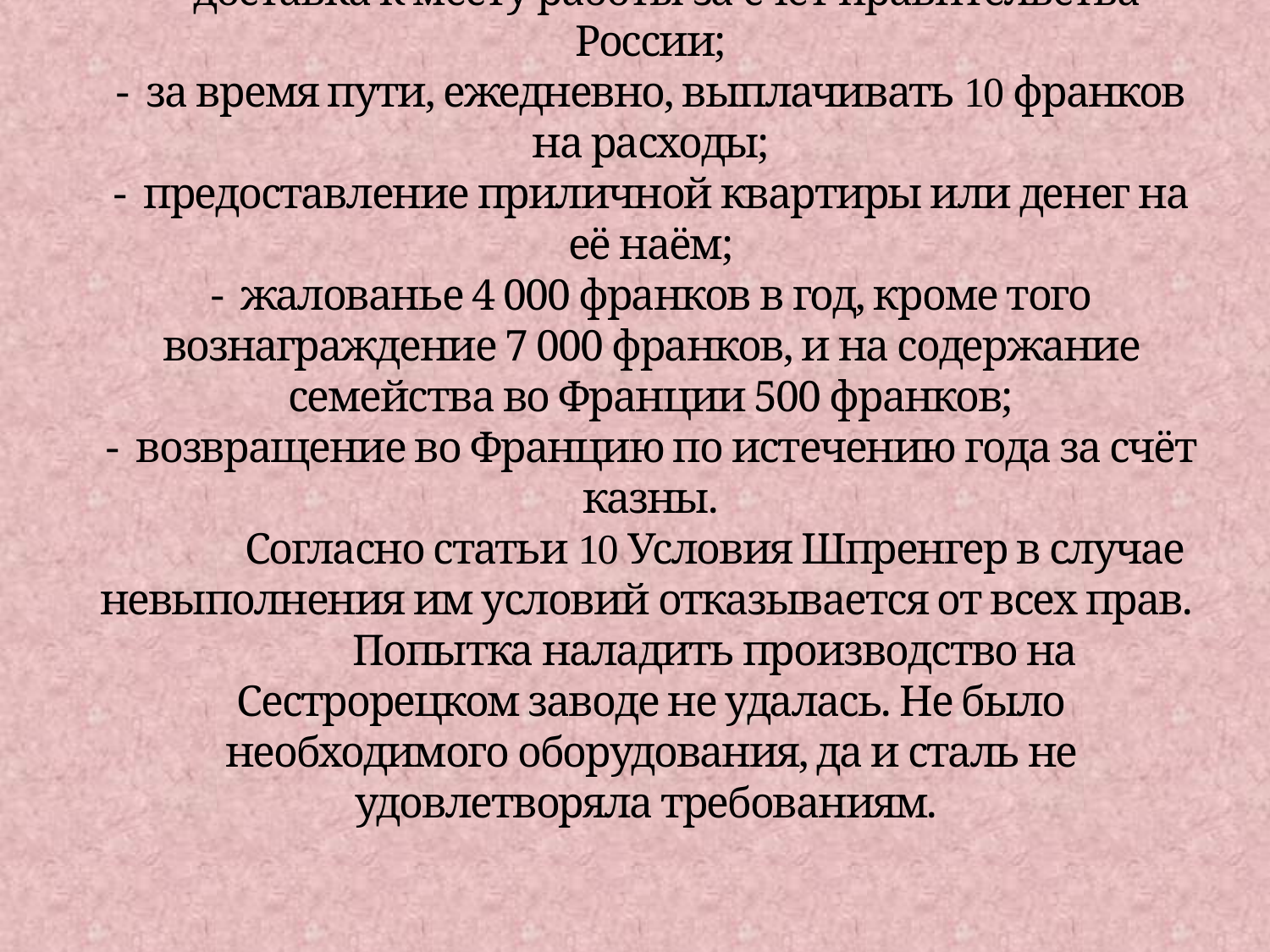

# -  работать в течение года и передать своё искусство русским мастерам; -  доставка к месту работы за счёт правительства России; -  за время пути, ежедневно, выплачивать 10 франков на расходы; -  предоставление приличной квартиры или денег на её наём; -  жалованье 4 000 франков в год, кроме того вознаграждение 7 000 франков, и на содержание семейства во Франции 500 франков; -  возвращение во Францию по истечению года за счёт казны. Согласно статьи 10 Условия Шпренгер в случае невыполнения им условий отказывается от всех прав. Попытка наладить производство на Сестрорецком заводе не удалась. Не было необходимого оборудования, да и сталь не удовлетворяла требованиям.